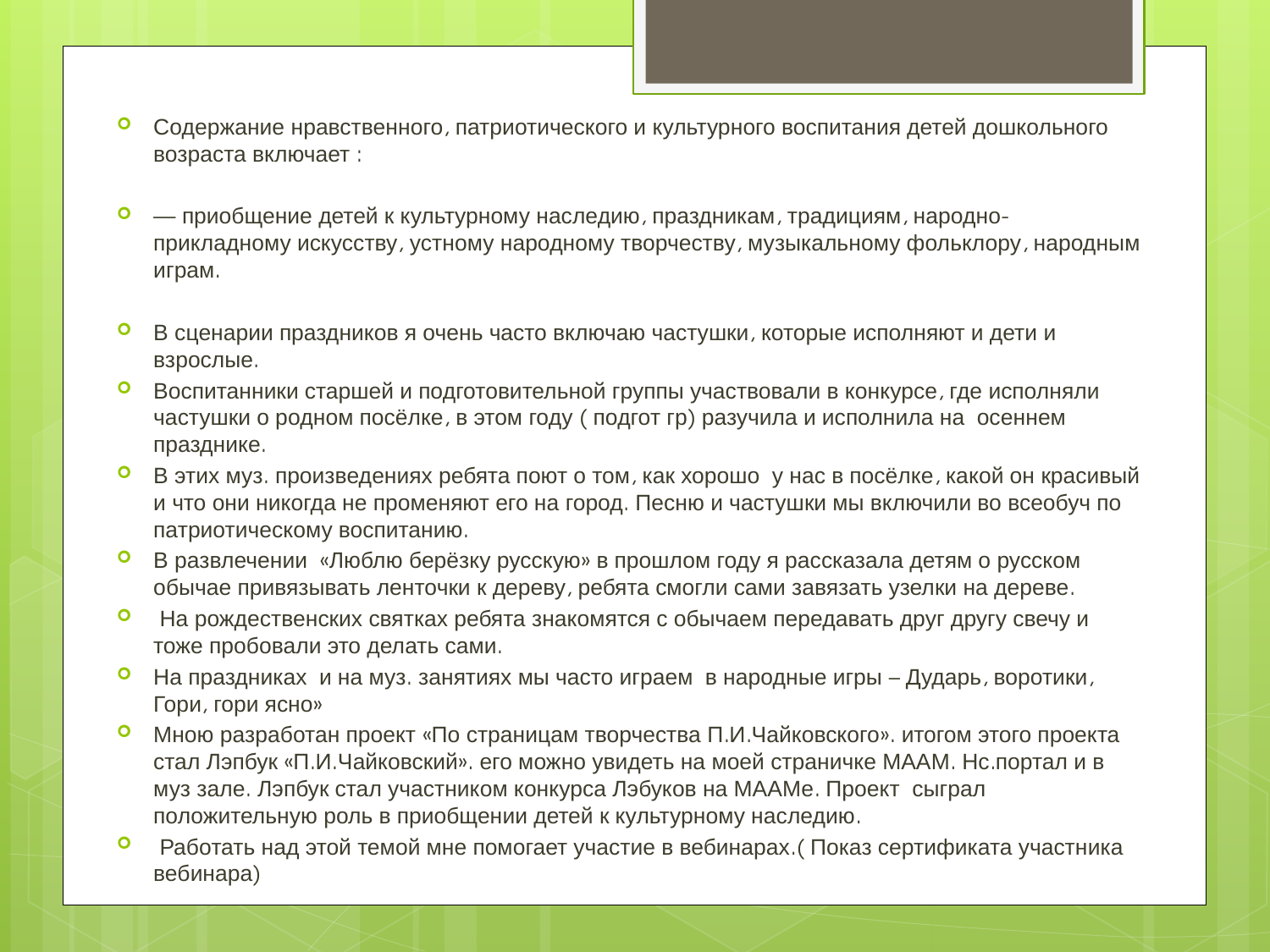

#
Содержание нравственного, патриотического и культурного воспитания детей дошкольного возраста включает :

— приобщение детей к культурному наследию, праздникам, традициям, народно-прикладному искусству, устному народному творчеству, музыкальному фольклору, народным играм.

В сценарии праздников я очень часто включаю частушки, которые исполняют и дети и взрослые.
Воспитанники старшей и подготовительной группы участвовали в конкурсе, где исполняли частушки о родном посёлке, в этом году ( подгот гр) разучила и исполнила на  осеннем празднике.
В этих муз. произведениях ребята поют о том, как хорошо  у нас в посёлке, какой он красивый и что они никогда не променяют его на город. Песню и частушки мы включили во всеобуч по патриотическому воспитанию.
В развлечении  «Люблю берёзку русскую» в прошлом году я рассказала детям о русском обычае привязывать ленточки к дереву, ребята смогли сами завязать узелки на дереве.
 На рождественских святках ребята знакомятся с обычаем передавать друг другу свечу и тоже пробовали это делать сами.
На праздниках  и на муз. занятиях мы часто играем  в народные игры – Дударь, воротики, Гори, гори ясно»
Мною разработан проект «По страницам творчества П.И.Чайковского». итогом этого проекта стал Лэпбук «П.И.Чайковский». его можно увидеть на моей страничке МААМ. Нс.портал и в муз зале. Лэпбук стал участником конкурса Лэбуков на МААМе. Проект  сыграл  положительную роль в приобщении детей к культурному наследию.
 Работать над этой темой мне помогает участие в вебинарах.( Показ сертификата участника вебинара)